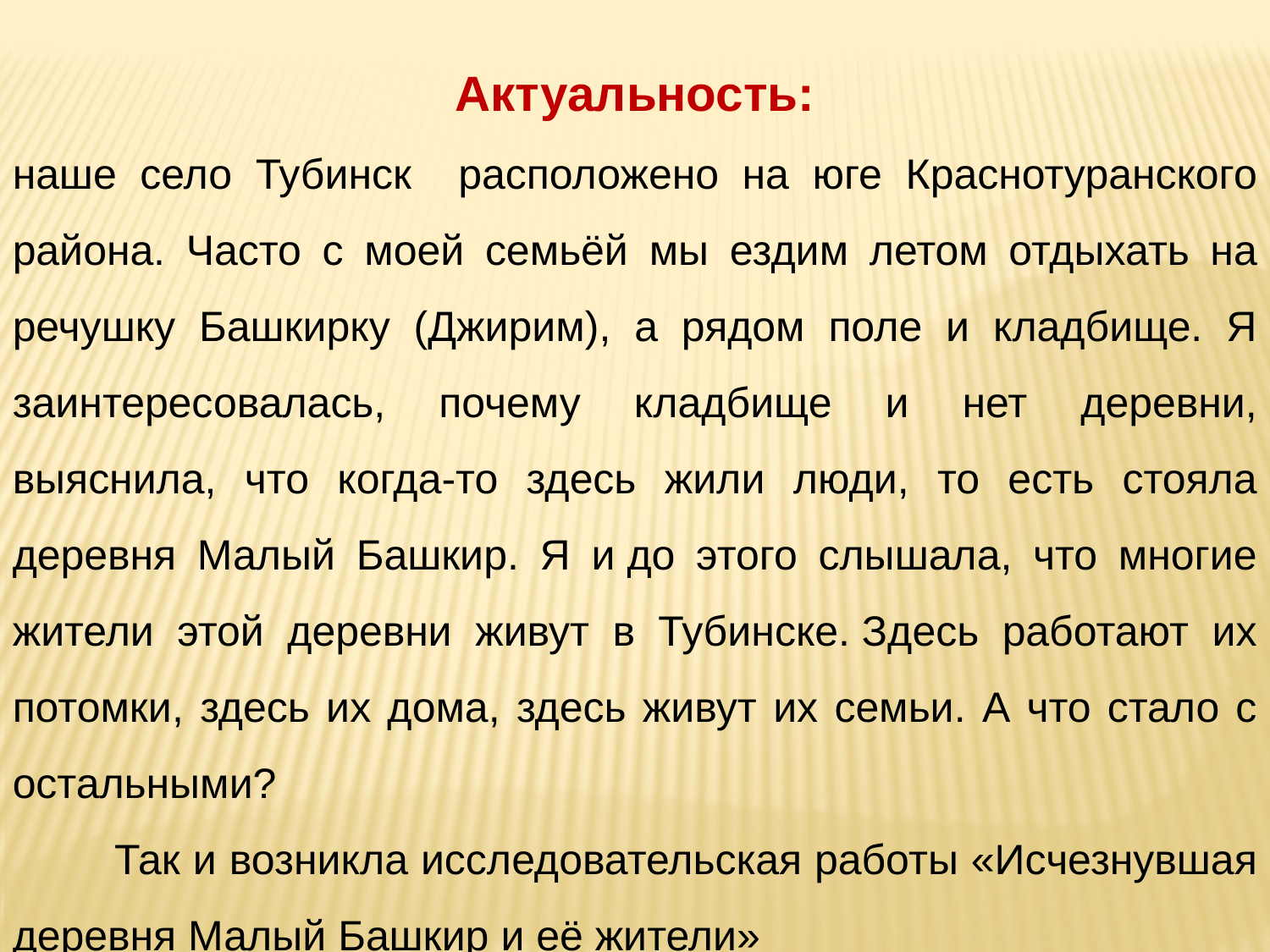

Актуальность:
наше село Тубинск  расположено на юге Краснотуранского района. Часто с моей семьёй мы ездим летом отдыхать на речушку Башкирку (Джирим), а рядом поле и кладбище. Я заинтересовалась, почему кладбище и нет деревни, выяснила, что когда-то здесь жили люди, то есть стояла деревня Малый Башкир. Я и до этого слышала, что многие жители этой деревни живут в Тубинске. Здесь работают их потомки, здесь их дома, здесь живут их семьи. А что стало с остальными?
        Так и возникла исследовательская работы «Исчезнувшая деревня Малый Башкир и её жители»